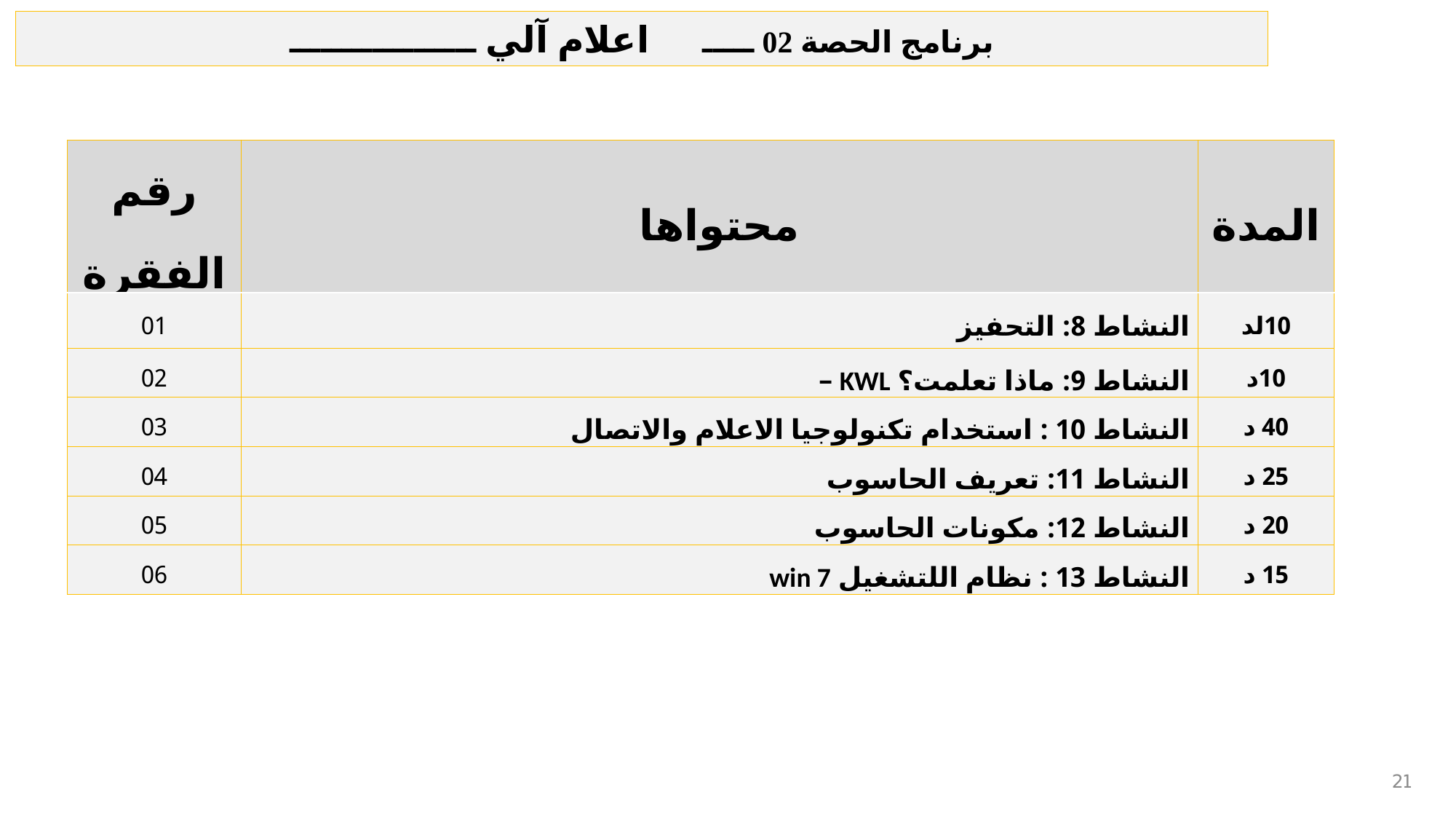

برنامج الحصة 02 ـــــ       اعلام آلي ــــــــــــــــــ
| رقم الفقرة | محتواها | المدة |
| --- | --- | --- |
| 01 | النشاط 8: التحفيز | 10لد |
| 02 | النشاط 9: ماذا تعلمت؟ KWL – | 10د |
| 03 | النشاط 10 : استخدام تكنولوجيا الاعلام والاتصال | 40 د |
| 04 | النشاط 11: تعريف الحاسوب | 25 د |
| 05 | النشاط 12: مكونات الحاسوب | 20 د |
| 06 | النشاط 13 : نظام اللتشغيل win 7 | 15 د |
21